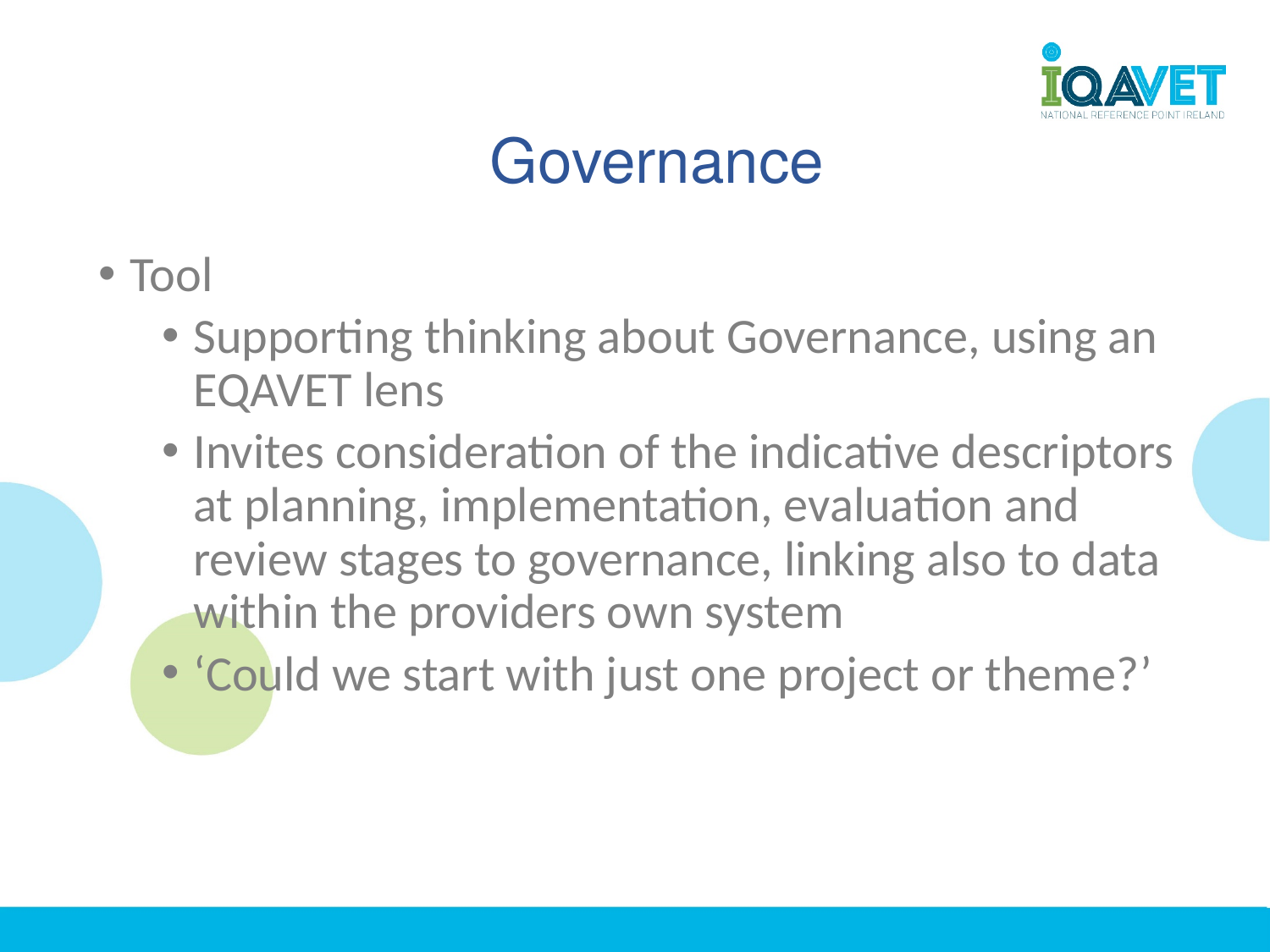

# Governance
Tool
Supporting thinking about Governance, using an EQAVET lens
Invites consideration of the indicative descriptors at planning, implementation, evaluation and review stages to governance, linking also to data within the providers own system
‘Could we start with just one project or theme?’